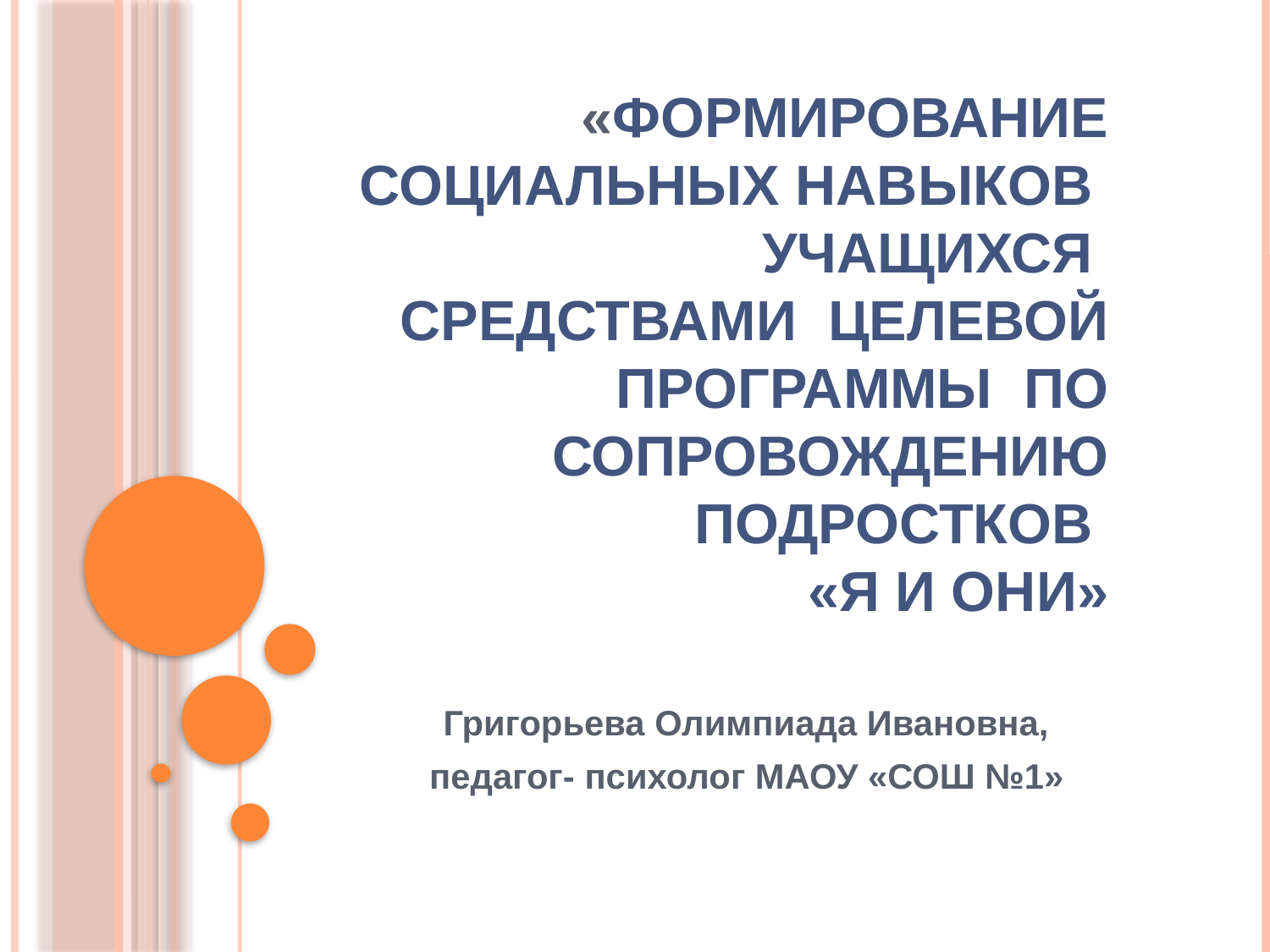

# «Формирование социальных навыков  учащихся средствами  целевой программы  по сопровождению подростков «Я и Они»
Григорьева Олимпиада Ивановна,
 педагог- психолог МАОУ «СОШ №1»